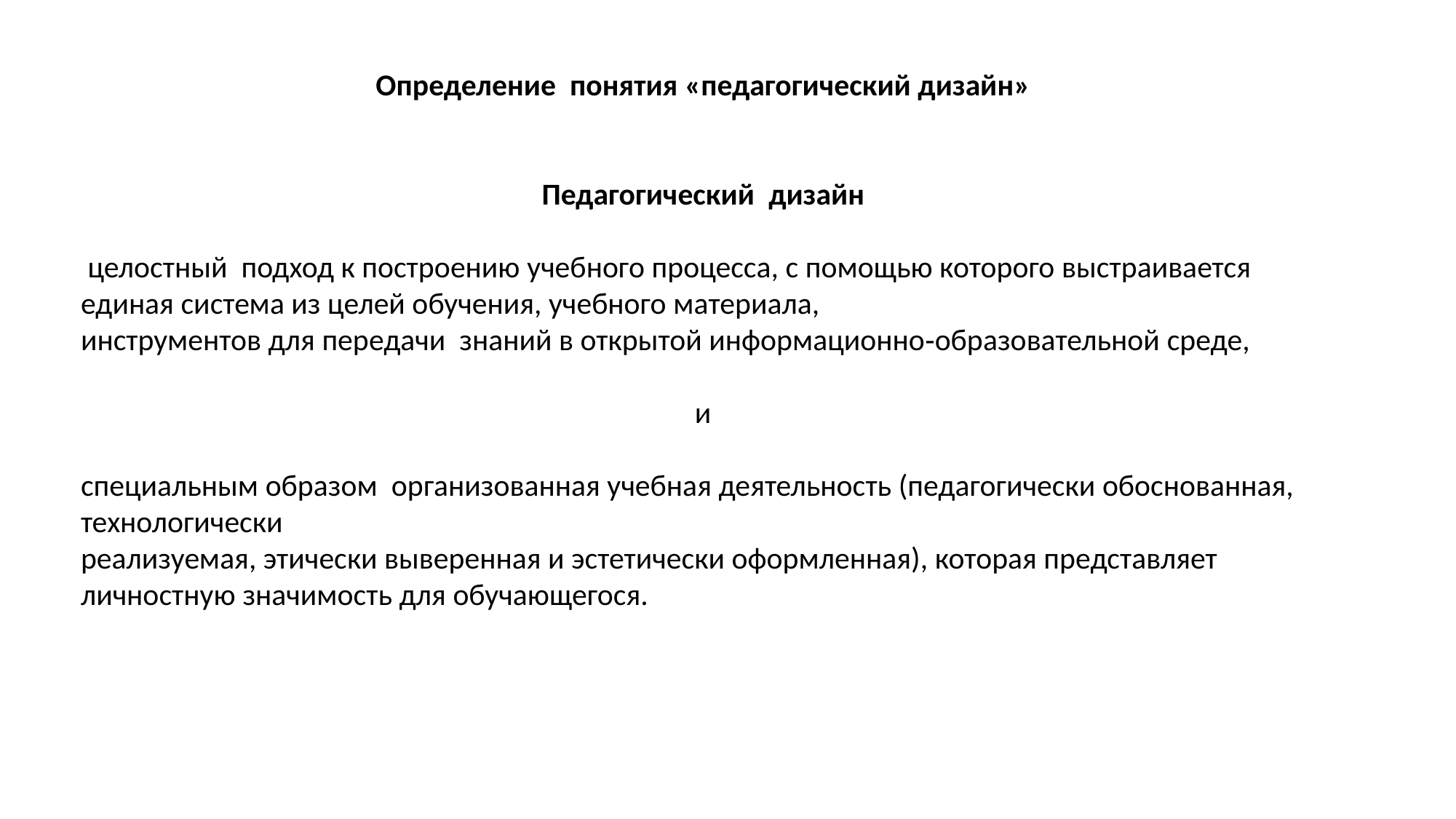

Определение  понятия «педагогический дизайн»

Педагогический  дизайн

 целостный  подход к построению учебного процесса, с помощью которого выстраивается
единая система из целей обучения, учебного материала,        				    инструментов для передачи  знаний в открытой информационно‐образовательной среде,

 и

специальным образом  организованная учебная деятельность (педагогически обоснованная,
технологически  реализуемая, этически выверенная и эстетически оформленная), которая представляет  личностную значимость для обучающегося.